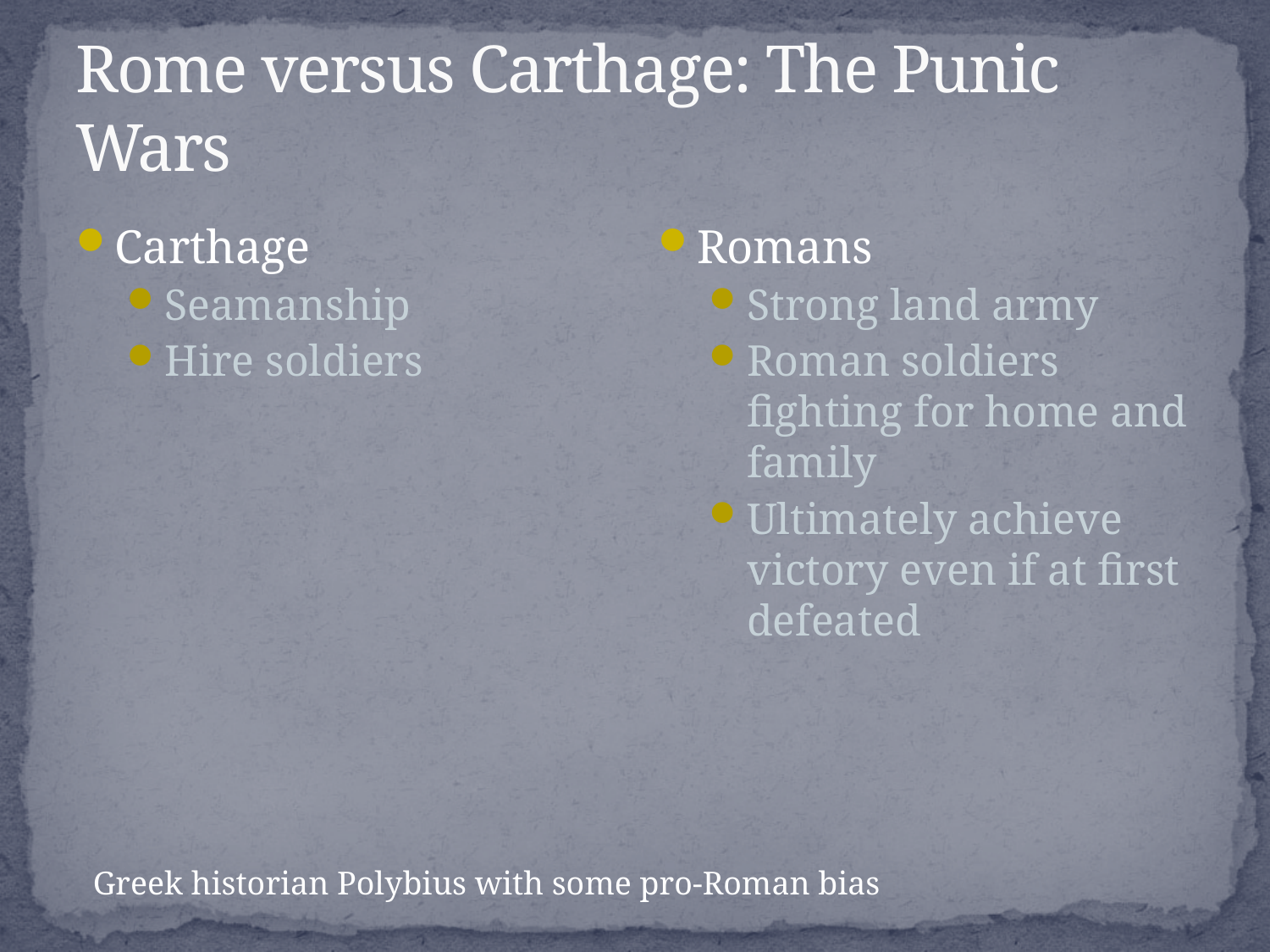

# Rome versus Carthage: The Punic Wars
Carthage
Seamanship
Hire soldiers

Romans
Strong land army
Roman soldiers fighting for home and family
Ultimately achieve victory even if at first defeated
Greek historian Polybius with some pro-Roman bias